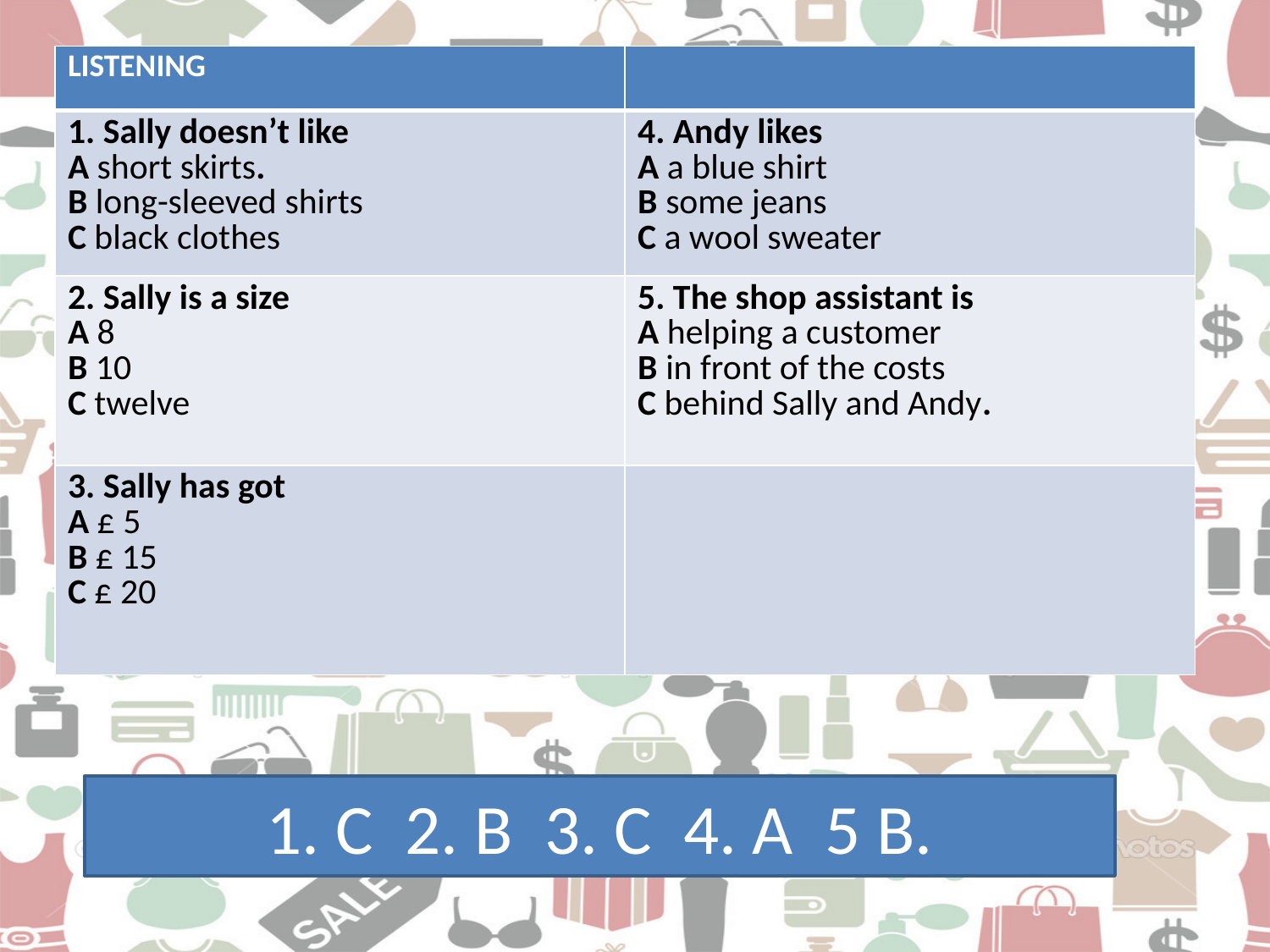

| LISTENING |  |
| --- | --- |
| 1. Sally doesn’t like A short skirts. B long-sleeved shirts C black clothes | 4. Andy likes A a blue shirt B some jeans C a wool sweater |
| 2. Sally is a size A 8 B 10 C twelve | 5. The shop assistant is A helping a customer B in front of the costs C behind Sally and Andy. |
| 3. Sally has got A £ 5 B £ 15 C £ 20 |  |
1. C  2. B  3. C  4. A  5 B.